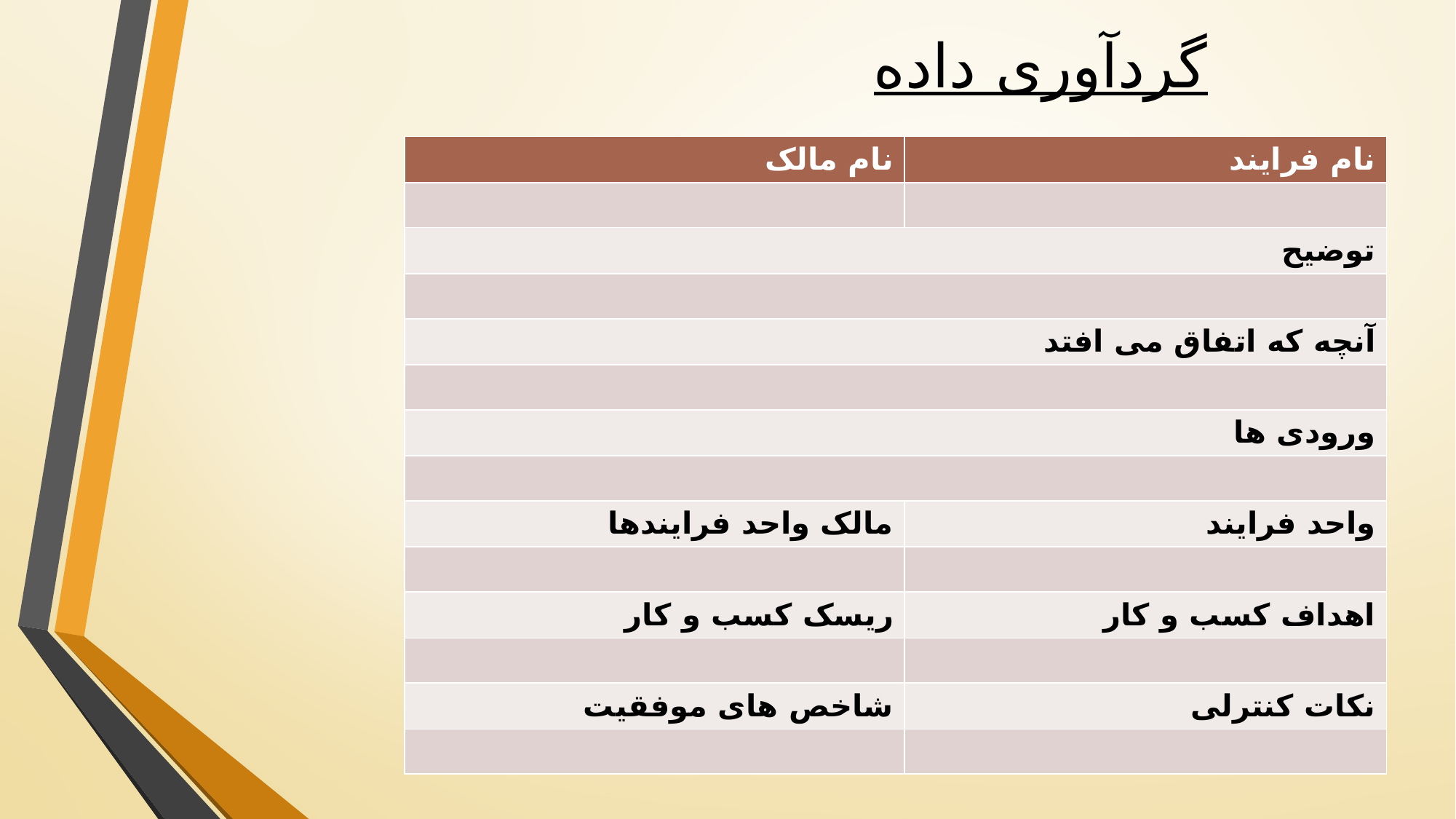

# گردآوری داده
| نام مالک | نام فرایند |
| --- | --- |
|  |  |
| توضیح |  |
|  |  |
| آنچه که اتفاق می افتد |  |
|  |  |
| ورودی ها |  |
|  |  |
| مالک واحد فرایندها | واحد فرایند |
|  |  |
| ریسک کسب و کار | اهداف کسب و کار |
|  |  |
| شاخص های موفقیت | نکات کنترلی |
|  |  |